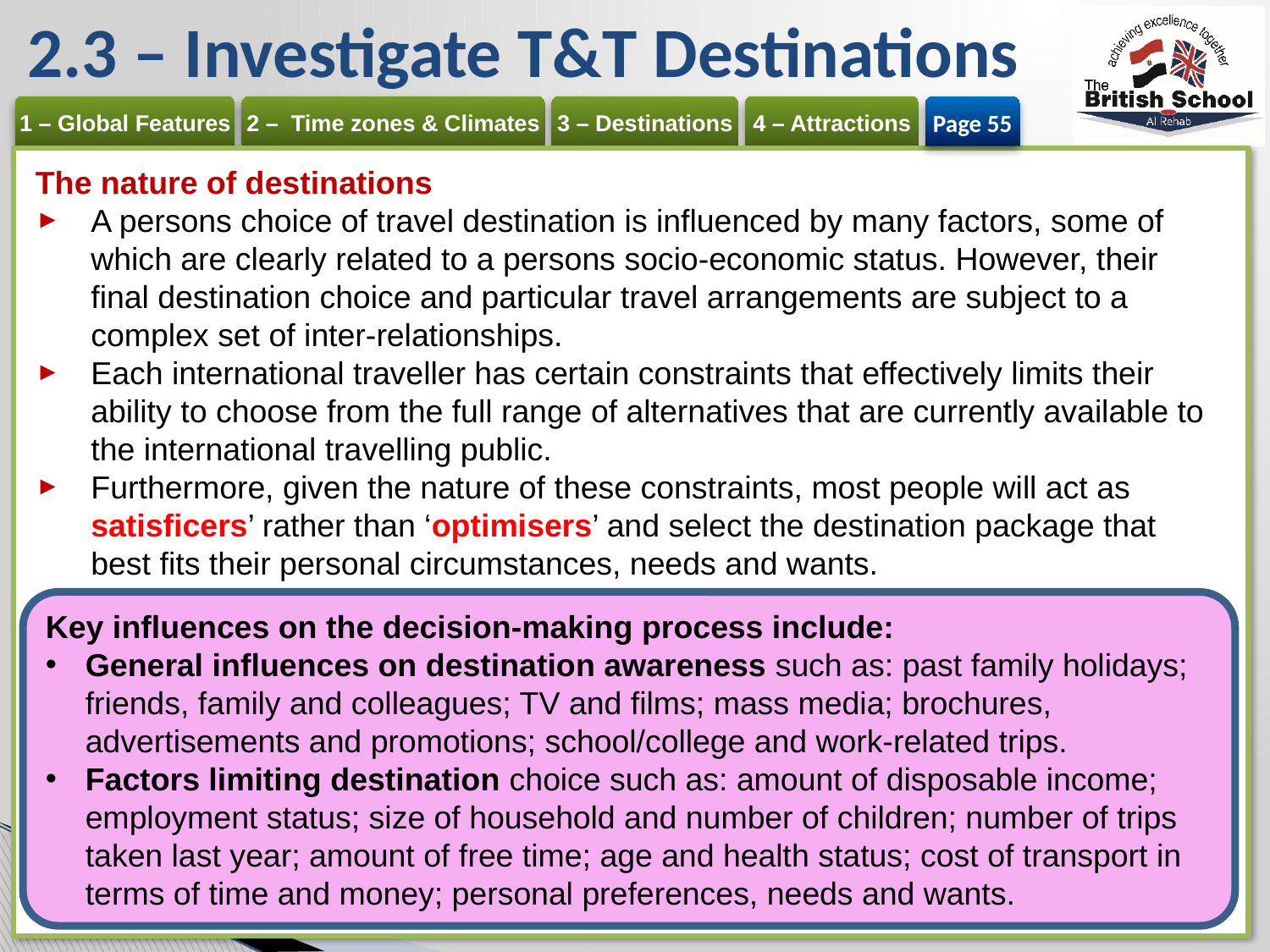

# 2.3 – Investigate T&T Destinations
Page 55
The nature of destinations
A persons choice of travel destination is influenced by many factors, some of which are clearly related to a persons socio-economic status. However, their final destination choice and particular travel arrangements are subject to a complex set of inter-relationships.
Each international traveller has certain constraints that effectively limits their ability to choose from the full range of alternatives that are currently available to the international travelling public.
Furthermore, given the nature of these constraints, most people will act as satisficers’ rather than ‘optimisers’ and select the destination package that best fits their personal circumstances, needs and wants.
Key influences on the decision-making process include:
General influences on destination awareness such as: past family holidays; friends, family and colleagues; TV and films; mass media; brochures, advertisements and promotions; school/college and work-related trips.
Factors limiting destination choice such as: amount of disposable income; employment status; size of household and number of children; number of trips taken last year; amount of free time; age and health status; cost of transport in terms of time and money; personal preferences, needs and wants.